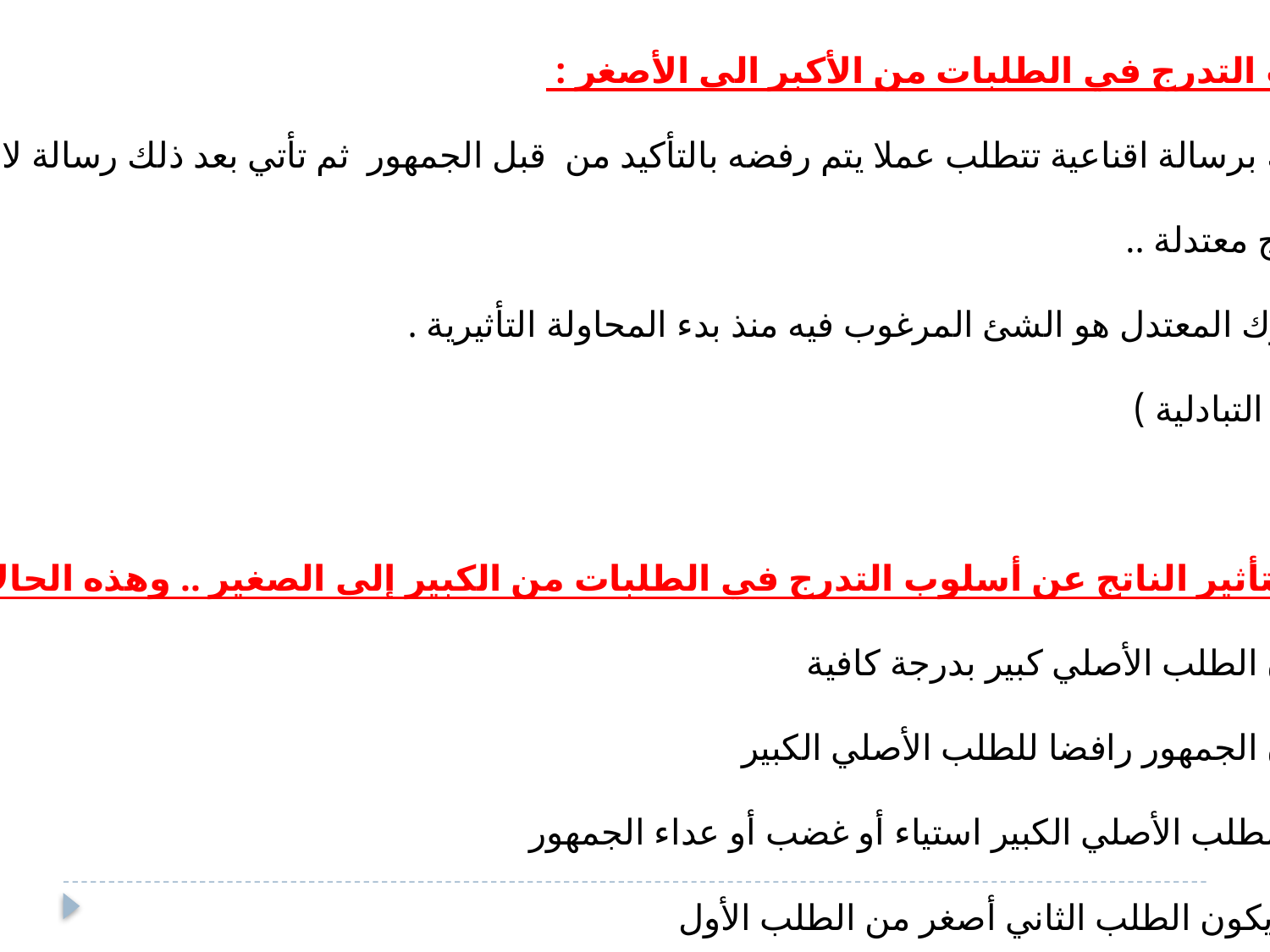

2- أسلوب التدرج في الطلبات من الأكبر الى الأصغر :

يبدأ التكتيك برسالة اقناعية تتطلب عملا يتم رفضه بالتأكيد من  قبل الجمهور  ثم تأتي بعد ذلك رسالة لاحقة

تتطلب نتائج معتدلة ..

وهذا السلوك المعتدل هو الشئ المرغوب فيه منذ بدء المحاولة التأثيرية .

 ( التنازلات التبادلية )

المساومة

لحدوث التأثير الناتج عن أسلوب التدرج في الطلبات من الكبير إلى الصغير .. وهذه الحالات هي :

1- أن يكون الطلب الأصلي كبير بدرجة كافية

2- أن يكون الجمهور رافضا للطلب الأصلي الكبير

3- ألا يثير الطلب الأصلي الكبير استياء أو غضب أو عداء الجمهور

4- لا بد أن يكون الطلب الثاني أصغر من الطلب الأول